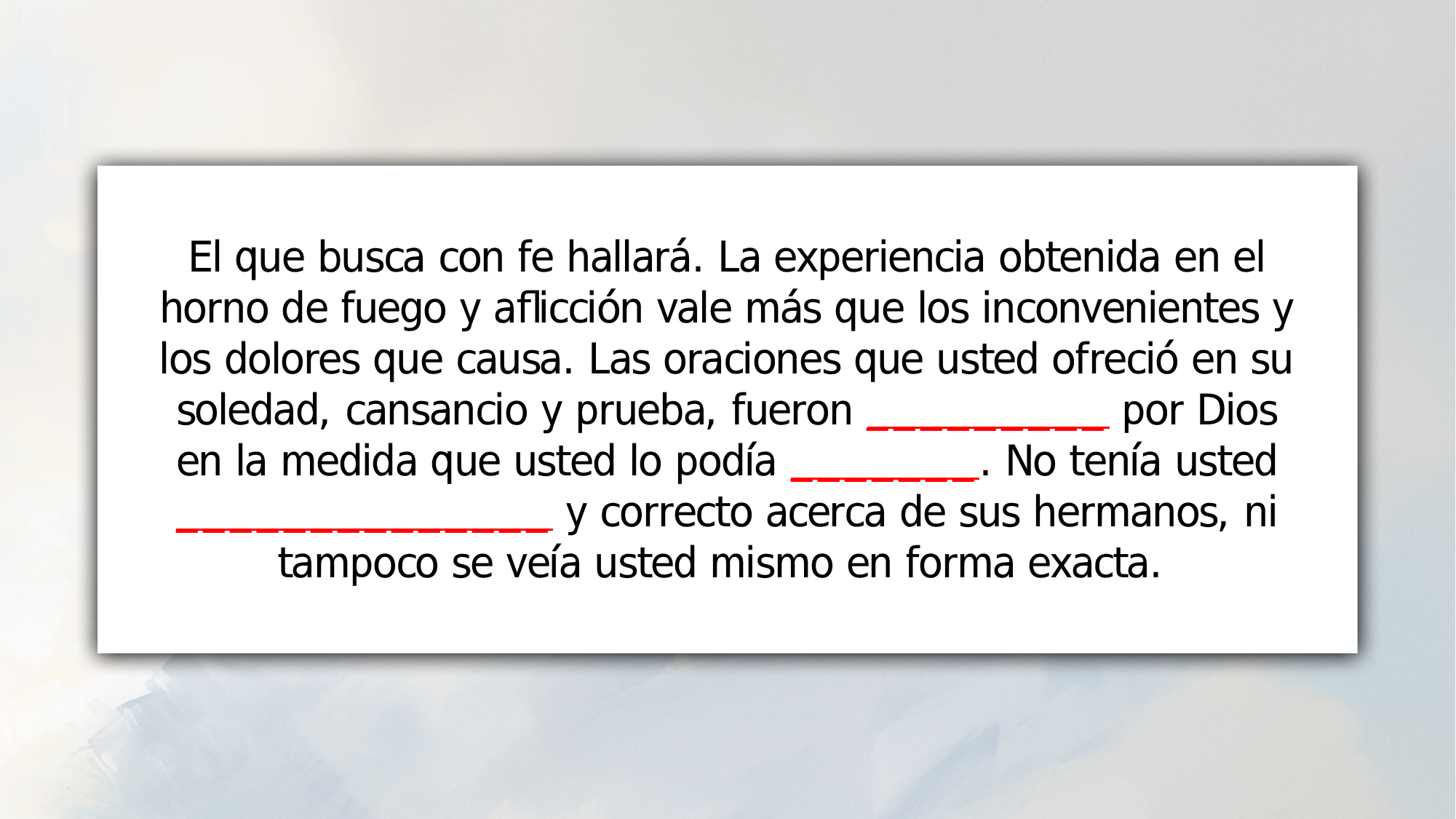

El que busca con fe hallará. La experiencia obtenida en el horno de fuego y aflicción vale más que los inconvenientes y los dolores que causa. Las oraciones que usted ofreció en su soledad, cansancio y prueba, fueron _________ por Dios en la medida que usted lo podía _______. No tenía usted ______________ y correcto acerca de sus hermanos, ni tampoco se veía usted mismo en forma exacta.